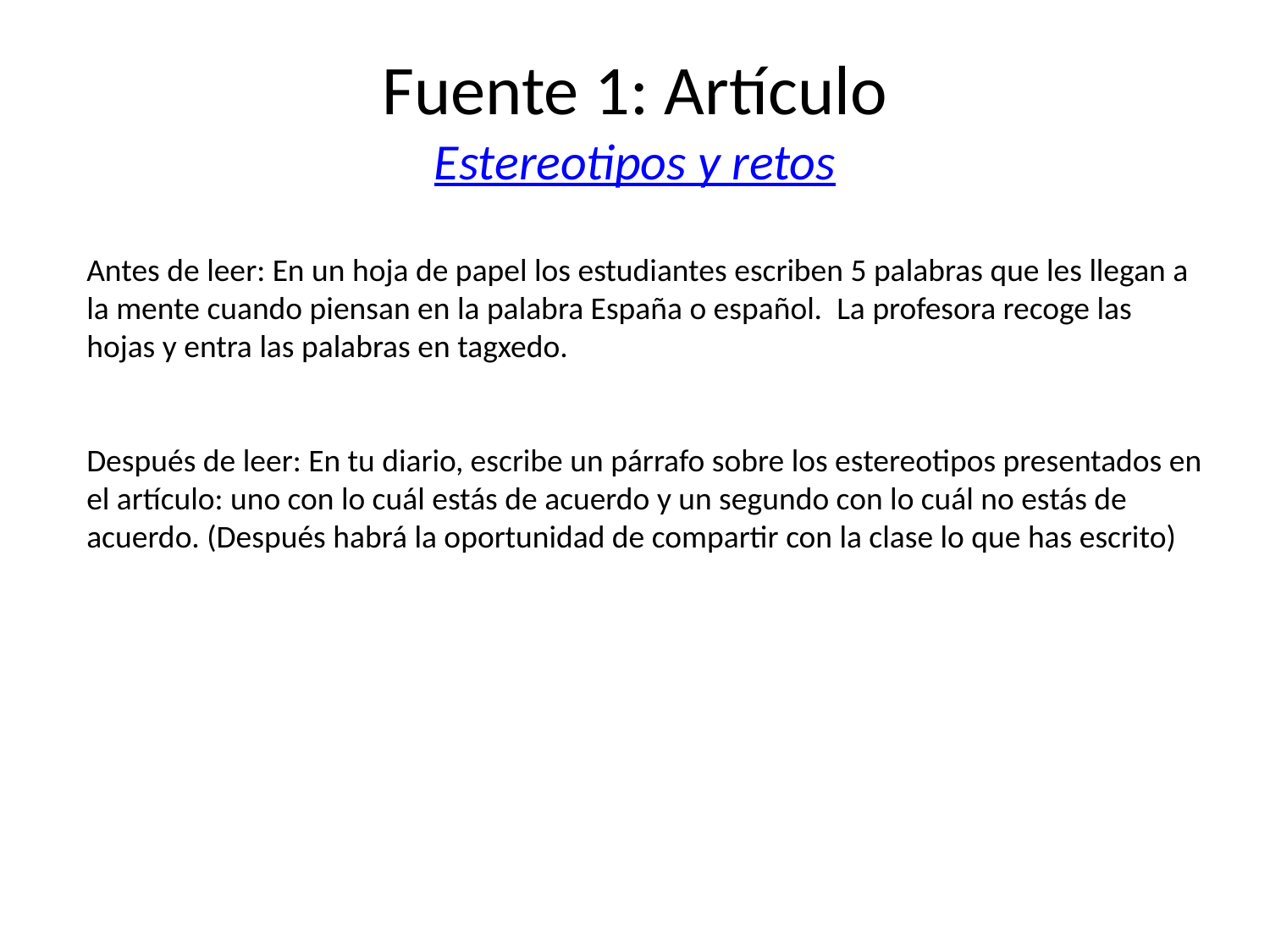

# Fuente 1: Artículo Estereotipos y retos
Antes de leer: En un hoja de papel los estudiantes escriben 5 palabras que les llegan a la mente cuando piensan en la palabra España o español.  La profesora recoge las hojas y entra las palabras en tagxedo.

Después de leer: En tu diario, escribe un párrafo sobre los estereotipos presentados en el artículo: uno con lo cuál estás de acuerdo y un segundo con lo cuál no estás de acuerdo. (Después habrá la oportunidad de compartir con la clase lo que has escrito)